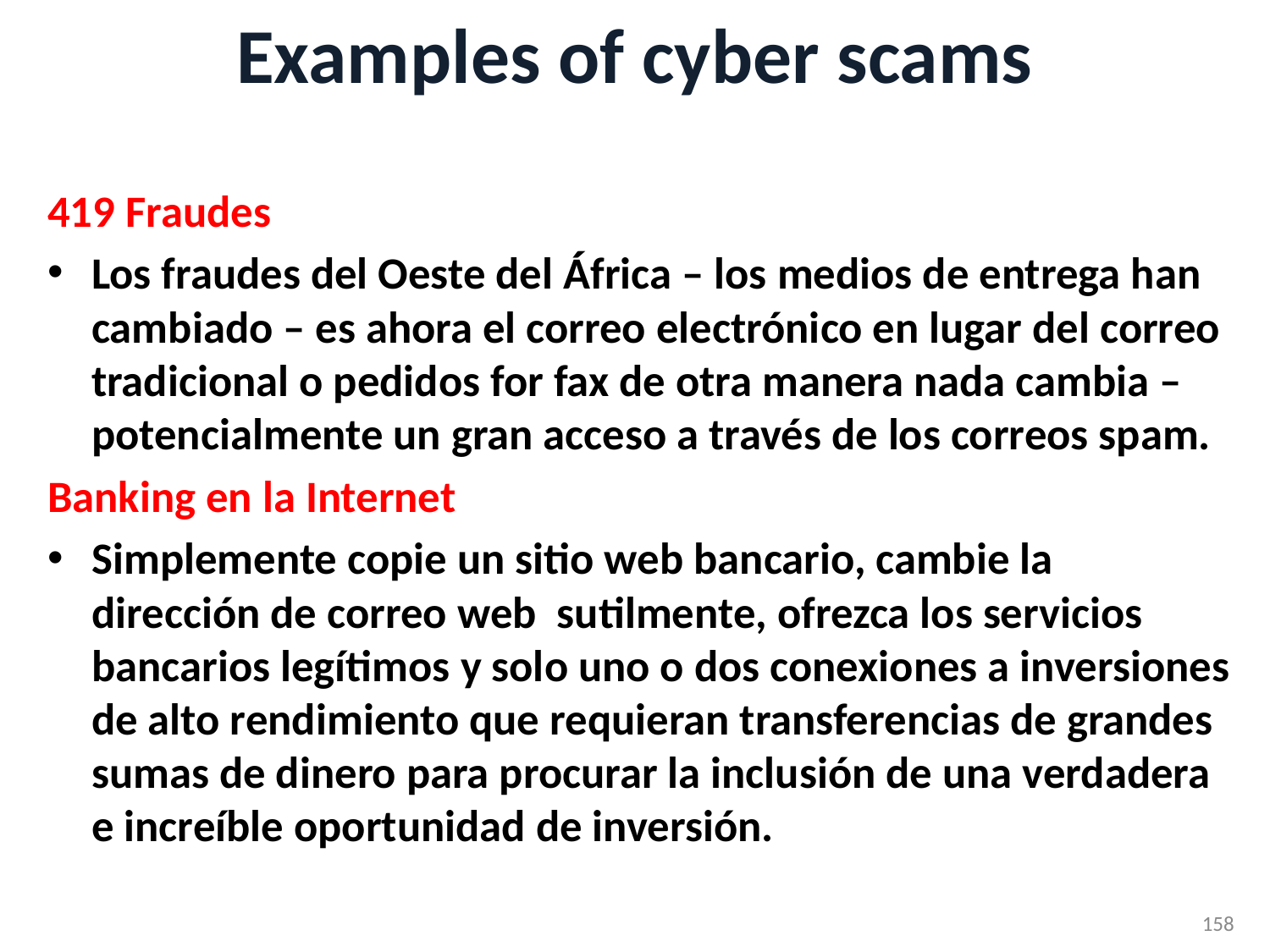

# Examples of cyber scams
419 Fraudes
Los fraudes del Oeste del África – los medios de entrega han cambiado – es ahora el correo electrónico en lugar del correo tradicional o pedidos for fax de otra manera nada cambia – potencialmente un gran acceso a través de los correos spam.
Banking en la Internet
Simplemente copie un sitio web bancario, cambie la dirección de correo web  sutilmente, ofrezca los servicios bancarios legítimos y solo uno o dos conexiones a inversiones de alto rendimiento que requieran transferencias de grandes sumas de dinero para procurar la inclusión de una verdadera e increíble oportunidad de inversión.

158